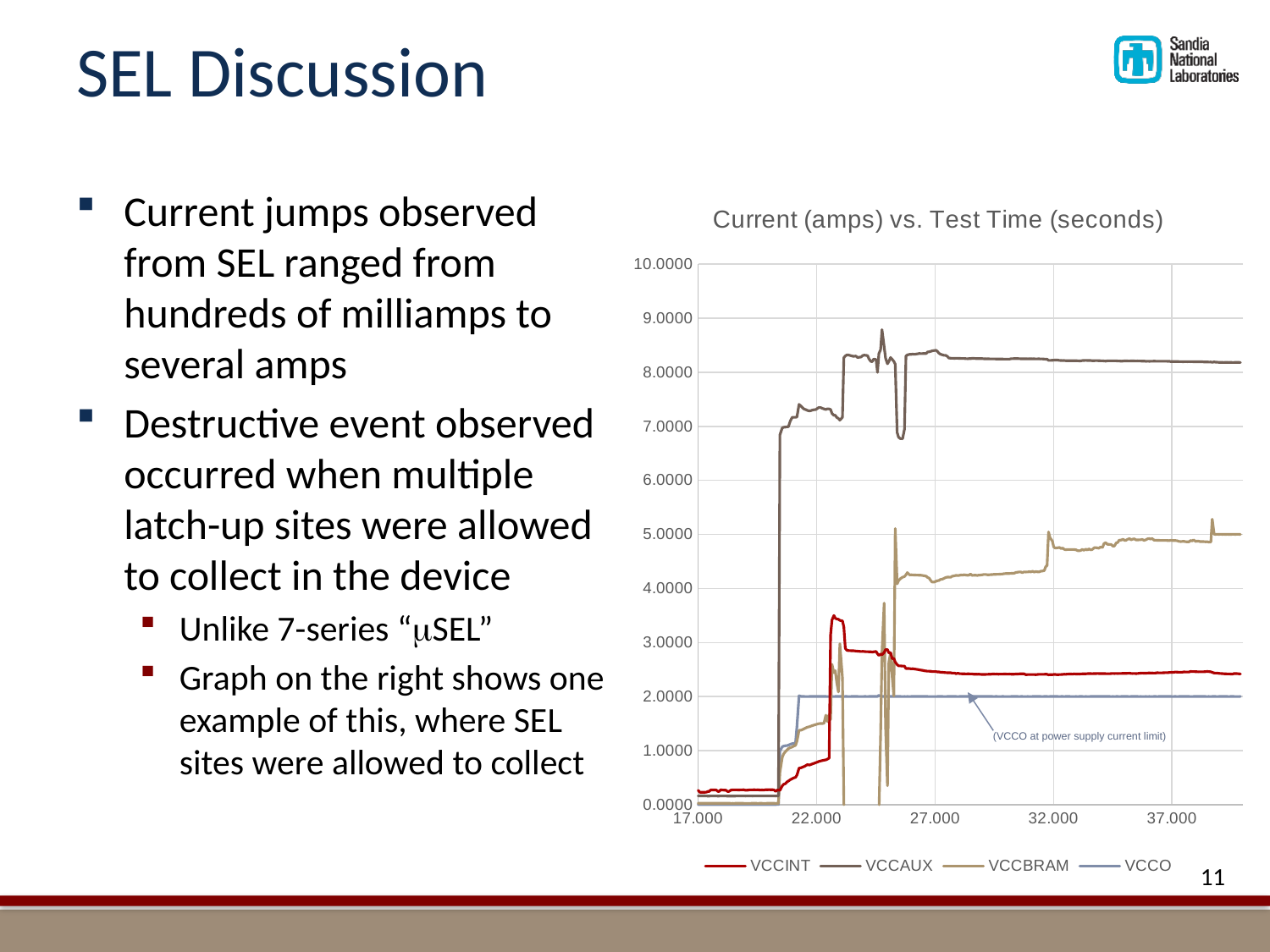

# SEL Discussion
Current jumps observed from SEL ranged from hundreds of milliamps to
several amps
Destructive event observed occurred when multiple latch-up sites were allowed to collect in the device
Unlike 7-series “μSEL”
Graph on the right shows one example of this, where SEL sites were allowed to collect

### Chart: Current (amps) vs. Test Time (seconds)

| Category | VCCINT | VCCAUX | VCCBRAM | VCCO |
|---|---|---|---|---|
(VCCO at power supply current limit)
11